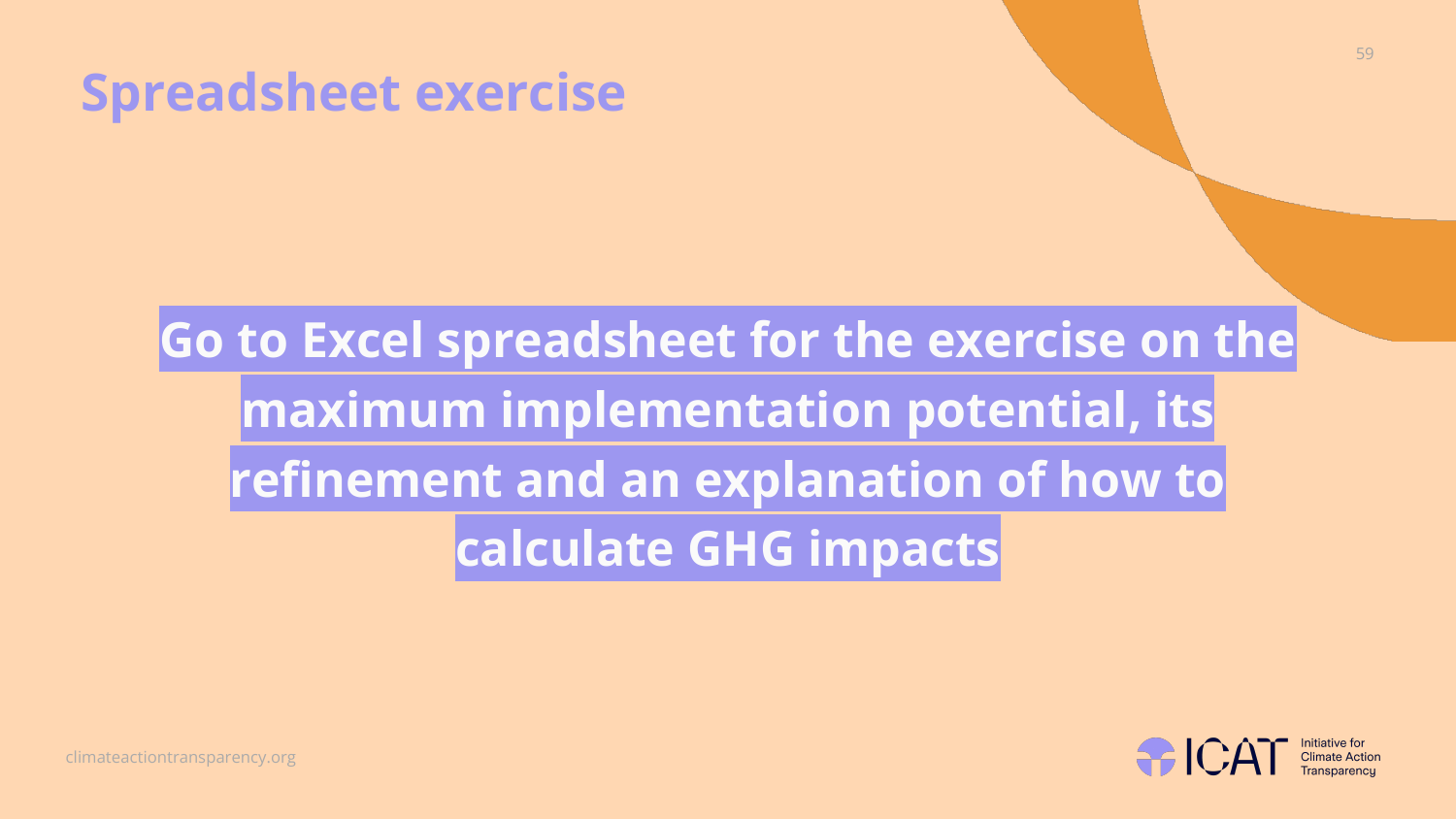

Spreadsheet exercise
Go to Excel spreadsheet for the exercise on the maximum implementation potential, its refinement and an explanation of how to calculate GHG impacts